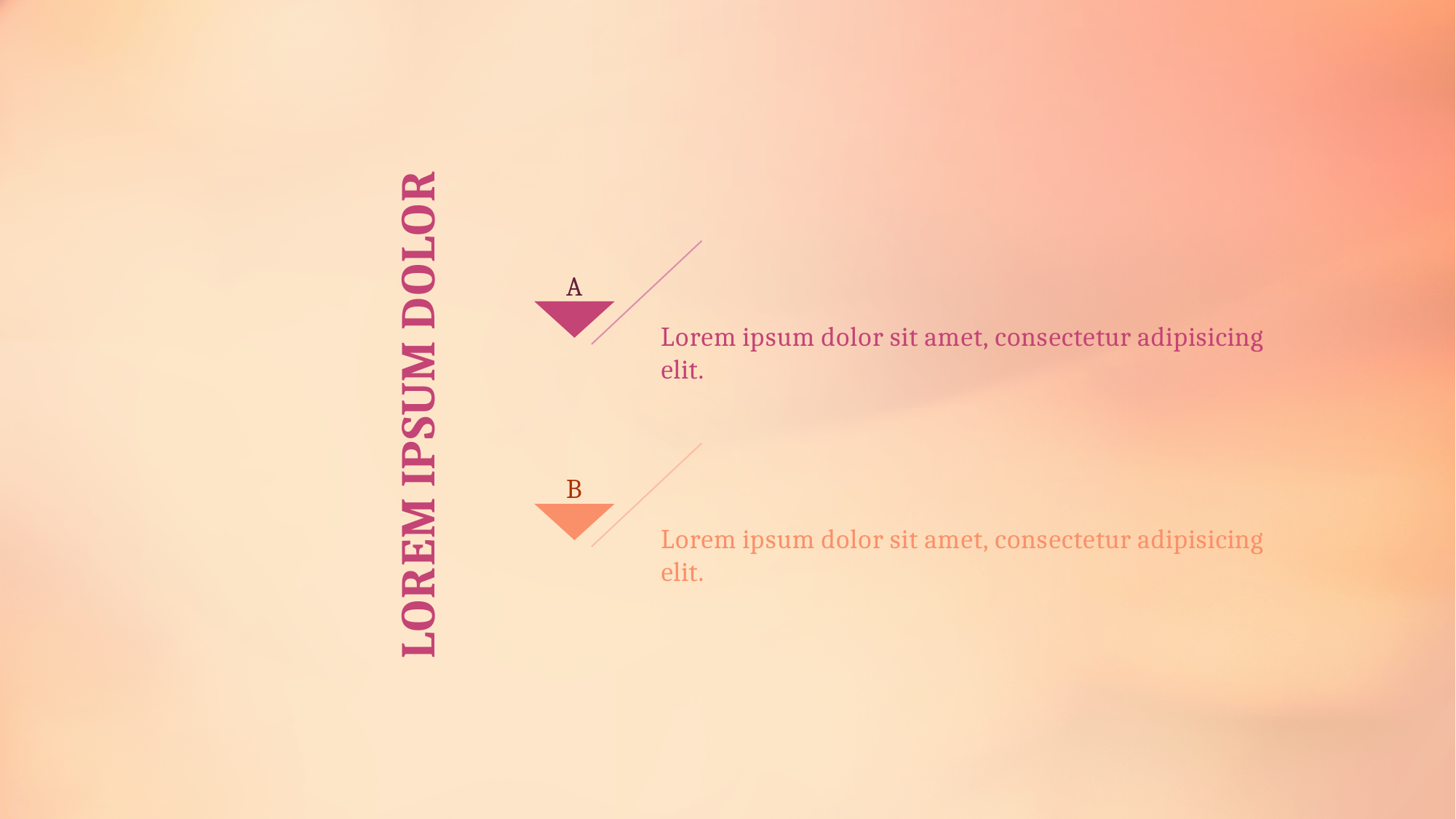

A
Lorem ipsum dolor sit amet, consectetur adipisicing elit.

LOREM IPSUM DOLOR
B
Lorem ipsum dolor sit amet, consectetur adipisicing elit.